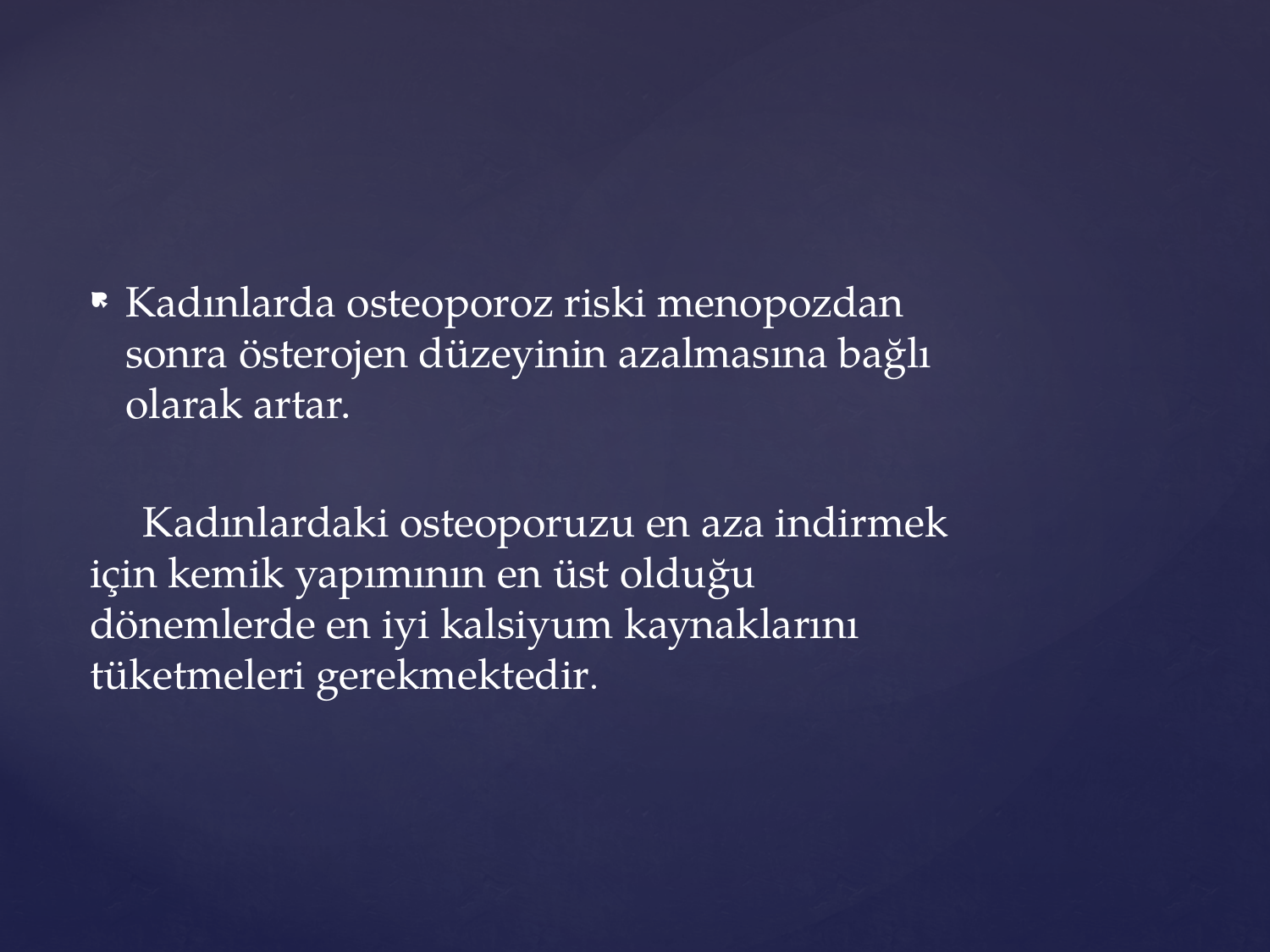

Kadınlarda osteoporoz riski menopozdan sonra österojen düzeyinin azalmasına bağlı olarak artar.

     Kadınlardaki osteoporuzu en aza indirmek için kemik yapımının en üst olduğu dönemlerde en iyi kalsiyum kaynaklarını tüketmeleri gerekmektedir.